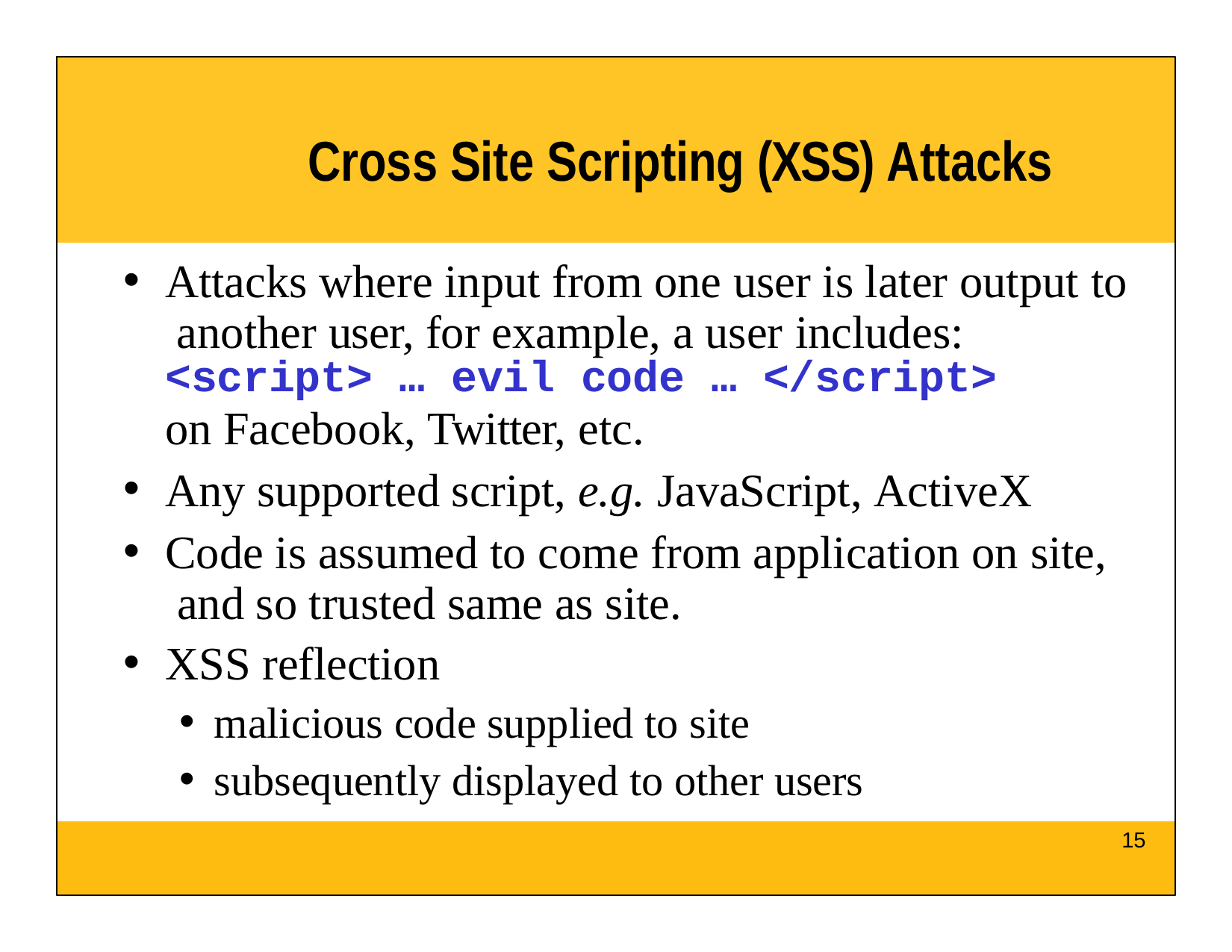

# Cross Site Scripting (XSS) Attacks
Attacks where input from one user is later output to  another user, for example, a user includes:
<script> … evil code … </script>
on Facebook, Twitter, etc.
Any supported script, e.g. JavaScript, ActiveX
Code is assumed to come from application on site,  and so trusted same as site.
XSS reflection
malicious code supplied to site
subsequently displayed to other users
15